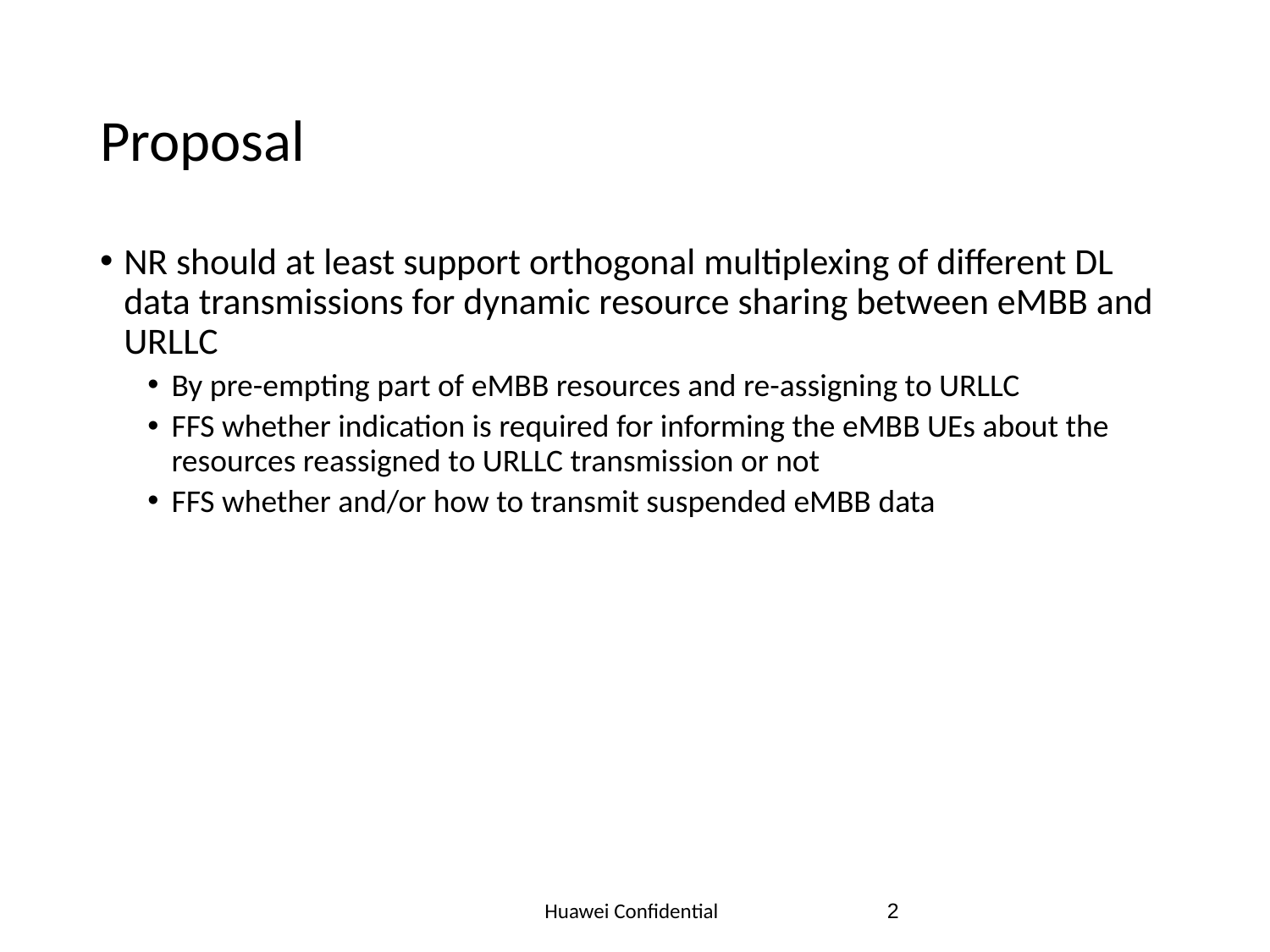

# Proposal
NR should at least support orthogonal multiplexing of different DL data transmissions for dynamic resource sharing between eMBB and URLLC
By pre-empting part of eMBB resources and re-assigning to URLLC
FFS whether indication is required for informing the eMBB UEs about the resources reassigned to URLLC transmission or not
FFS whether and/or how to transmit suspended eMBB data